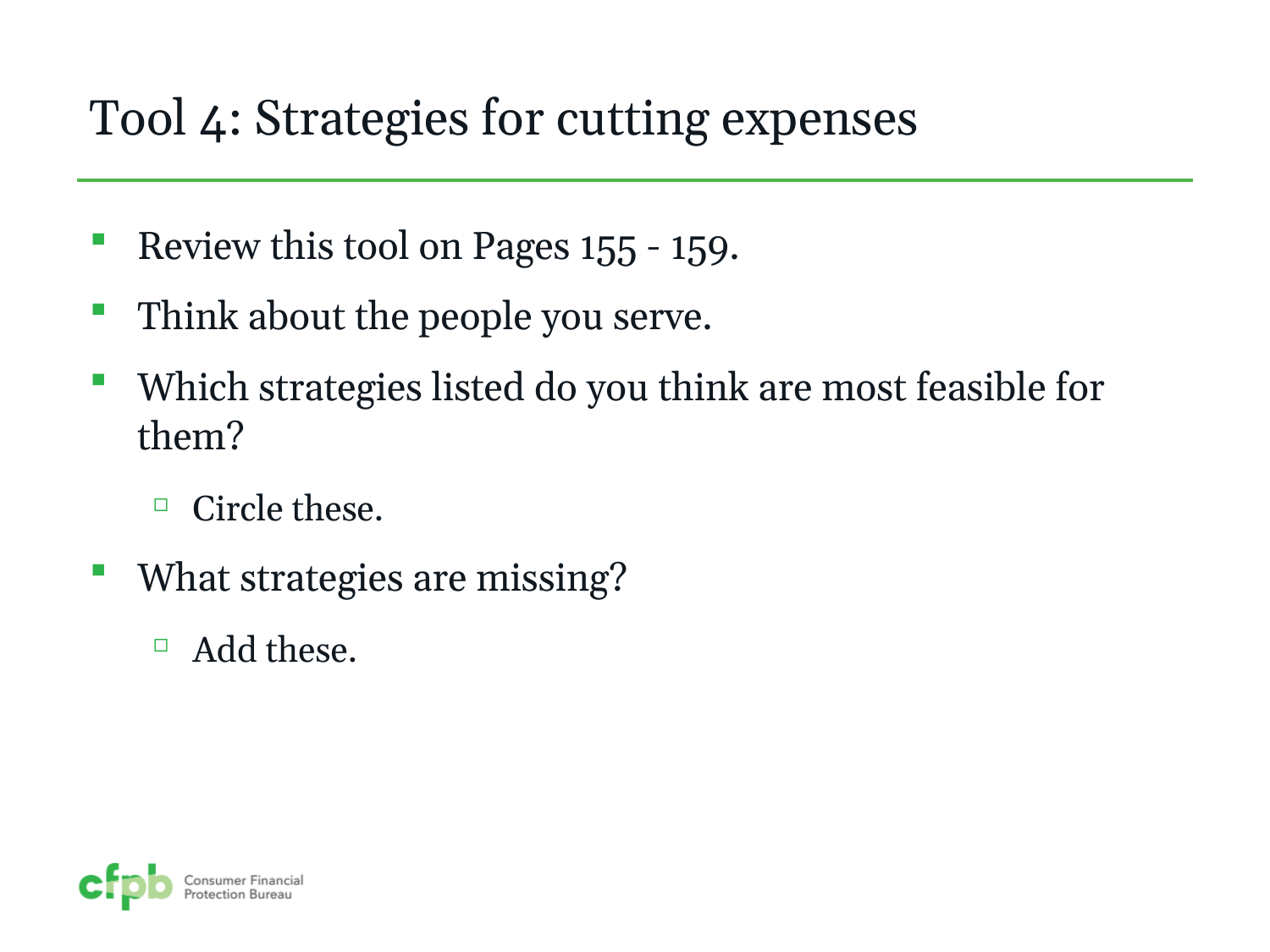

# Tool 4: Strategies for cutting expenses
Review this tool on Pages 155 - 159.
Think about the people you serve.
Which strategies listed do you think are most feasible for them?
Circle these.
What strategies are missing?
Add these.